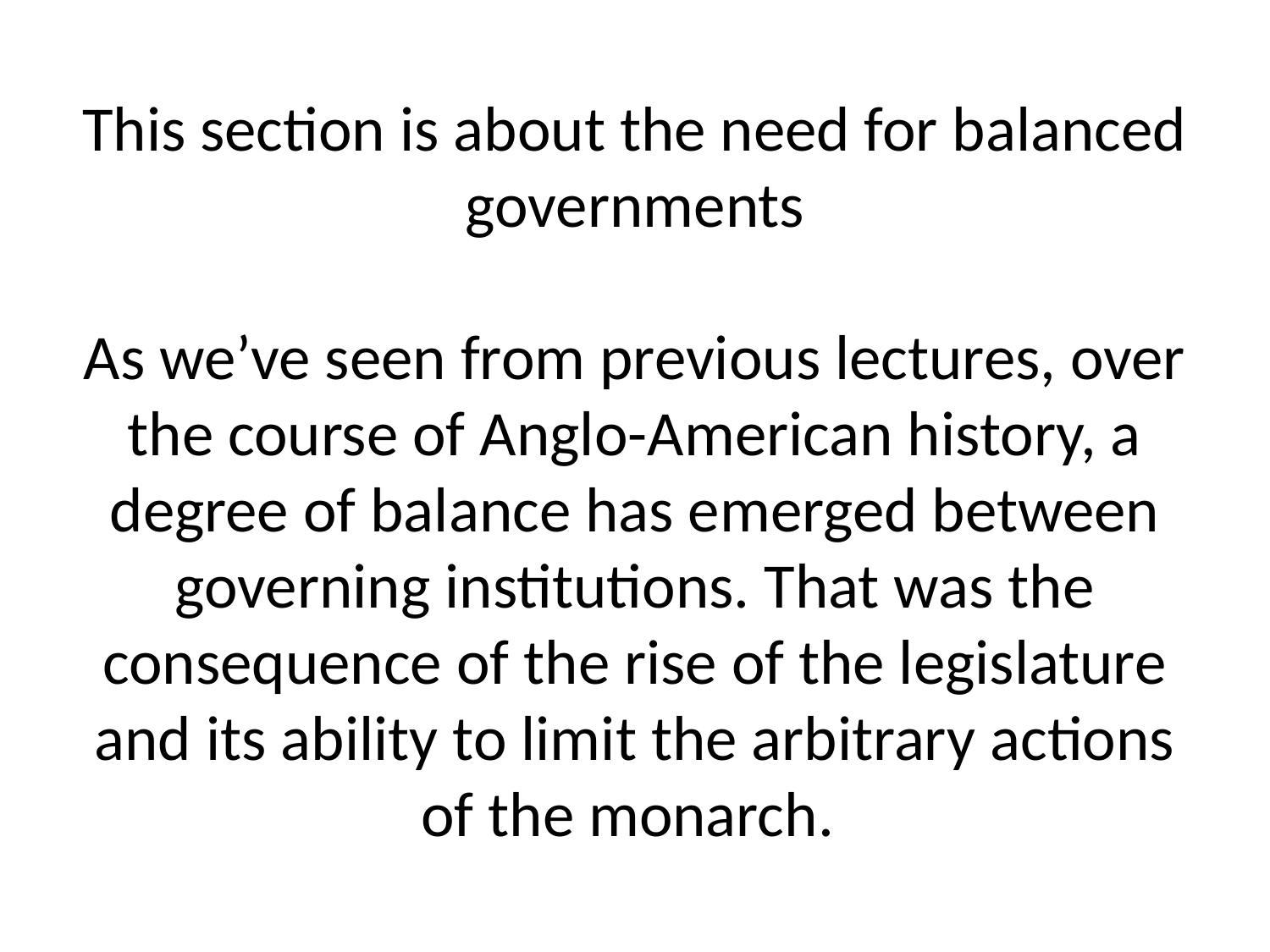

# This section is about the need for balanced governments As we’ve seen from previous lectures, over the course of Anglo-American history, a degree of balance has emerged between governing institutions. That was the consequence of the rise of the legislature and its ability to limit the arbitrary actions of the monarch.